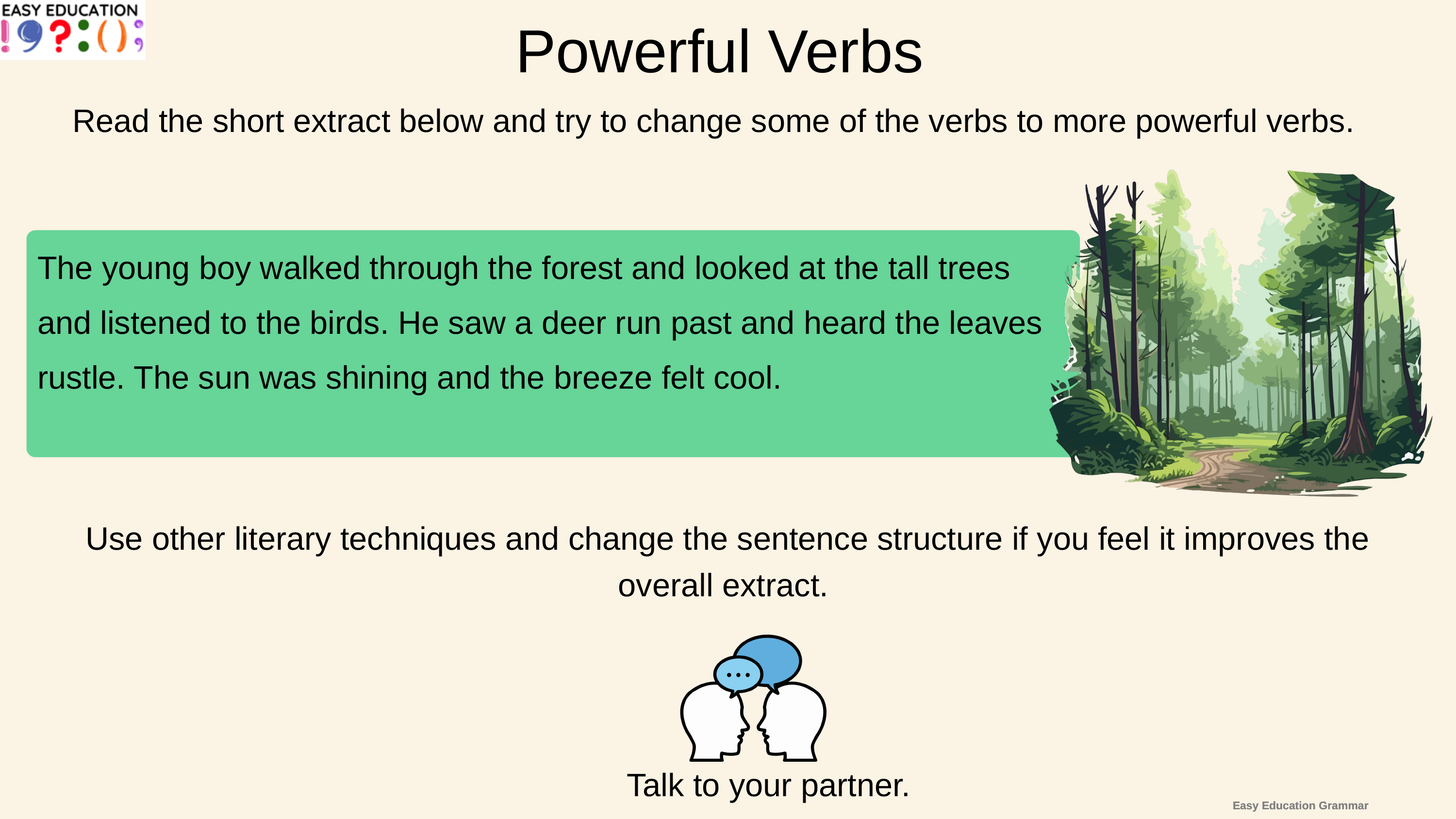

Powerful Verbs
Read the short extract below and try to change some of the verbs to more powerful verbs.

The young boy walked through the forest and looked at the tall trees and listened to the birds. He saw a deer run past and heard the leaves rustle. The sun was shining and the breeze felt cool.
Use other literary techniques and change the sentence structure if you feel it improves the overall extract.

Talk to your partner.